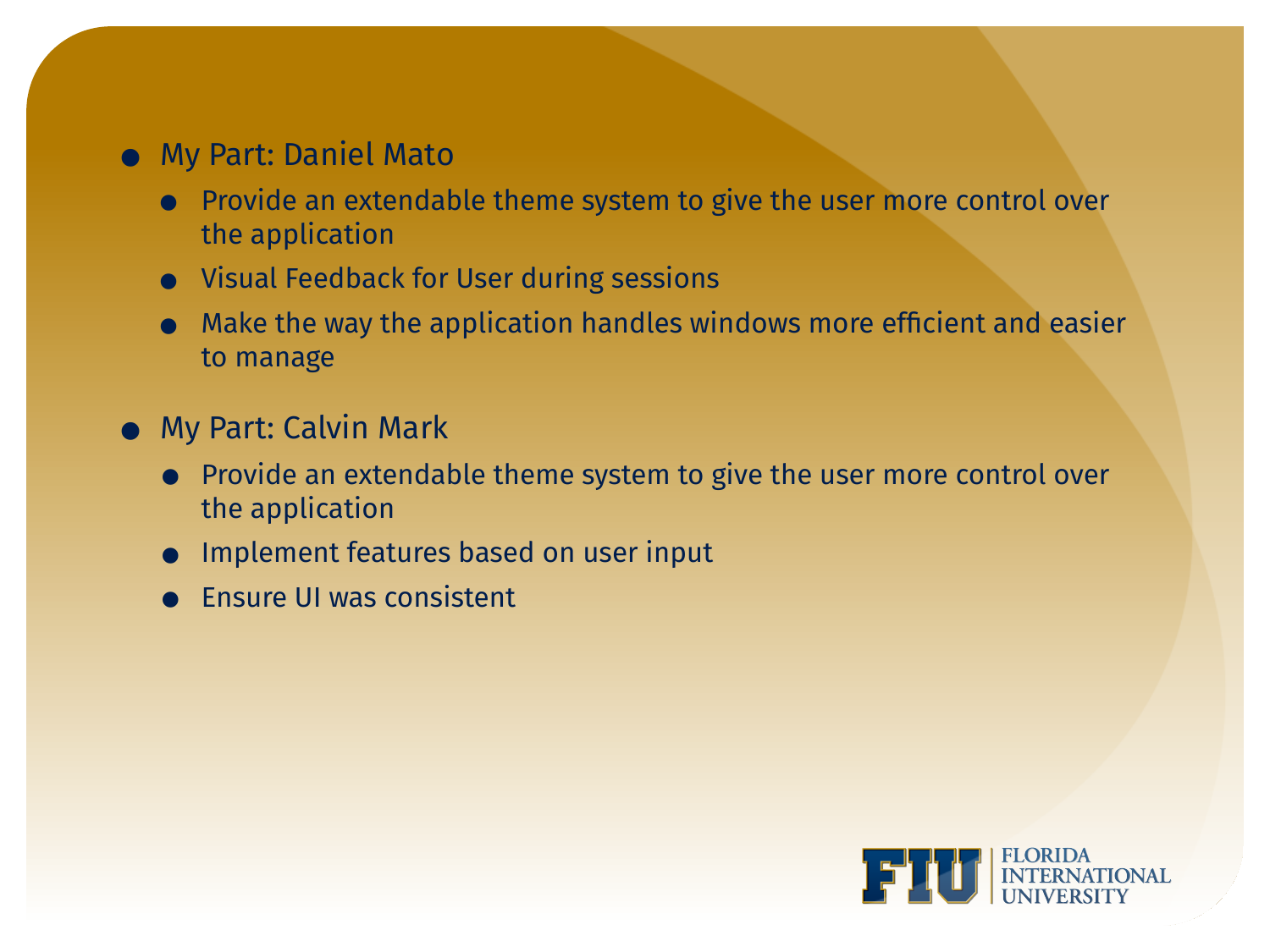

My Part: Daniel Mato
Provide an extendable theme system to give the user more control over the application
Visual Feedback for User during sessions
Make the way the application handles windows more efficient and easier to manage
My Part: Calvin Mark
Provide an extendable theme system to give the user more control over the application
Implement features based on user input
Ensure UI was consistent